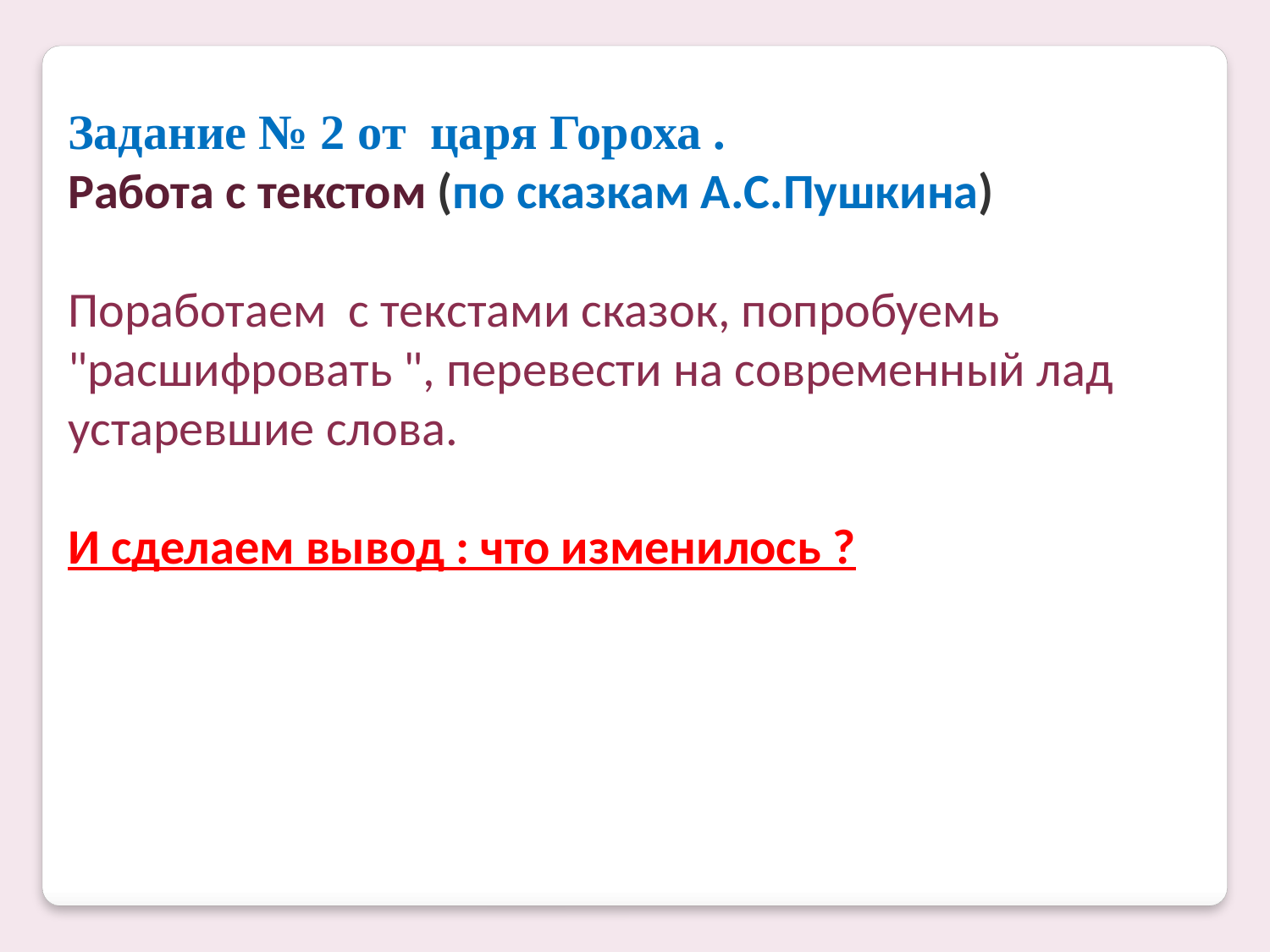

Задание № 2 от  царя Гороха .
Работа с текстом (по сказкам А.С.Пушкина)

Поработаем  с текстами сказок, попробуемь "расшифровать ", перевести на современный лад устаревшие слова.

И сделаем вывод : что изменилось ?